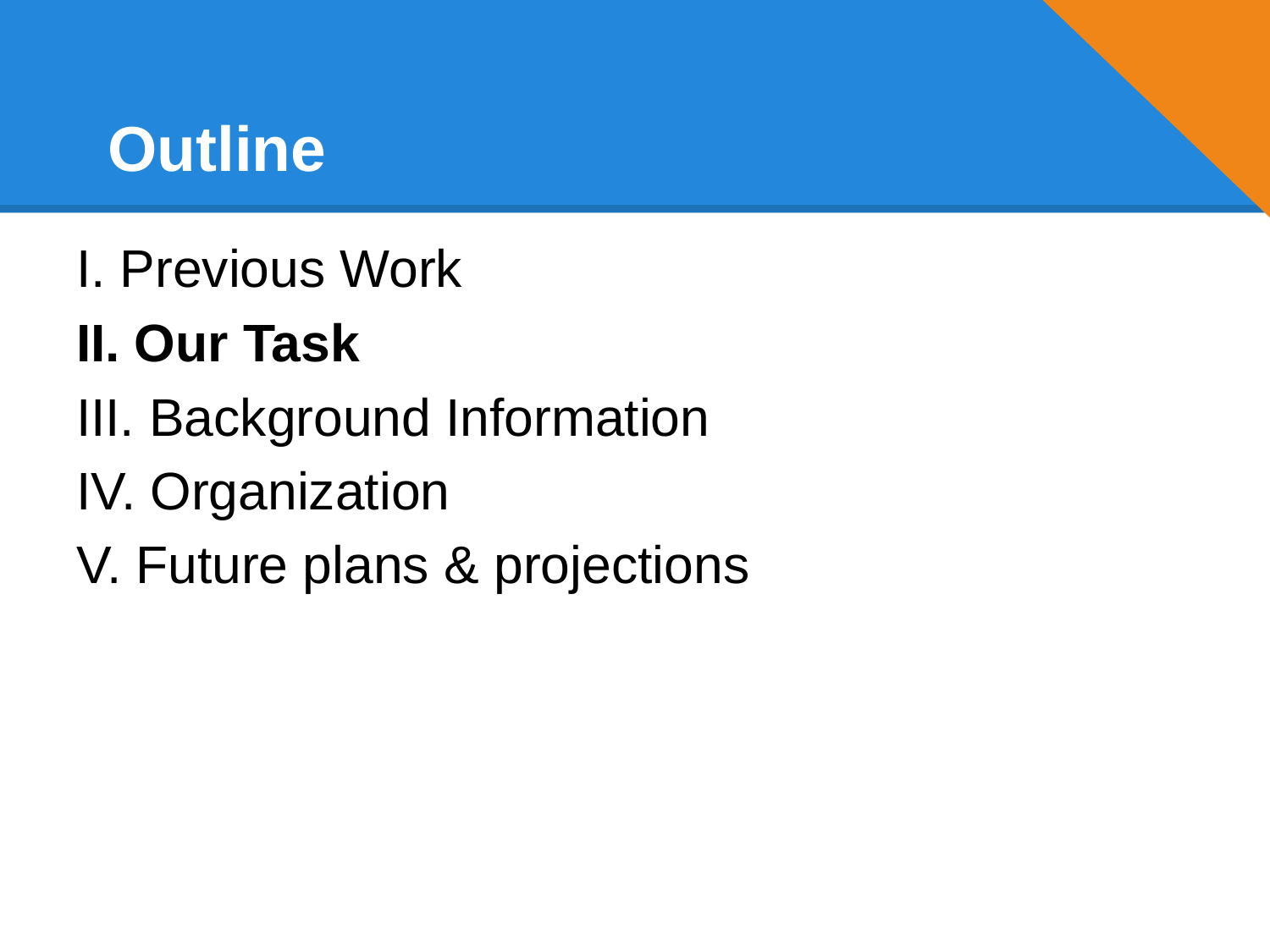

# Outline
I. Previous Work
II. Our Task
III. Background Information
IV. Organization
V. Future plans & projections